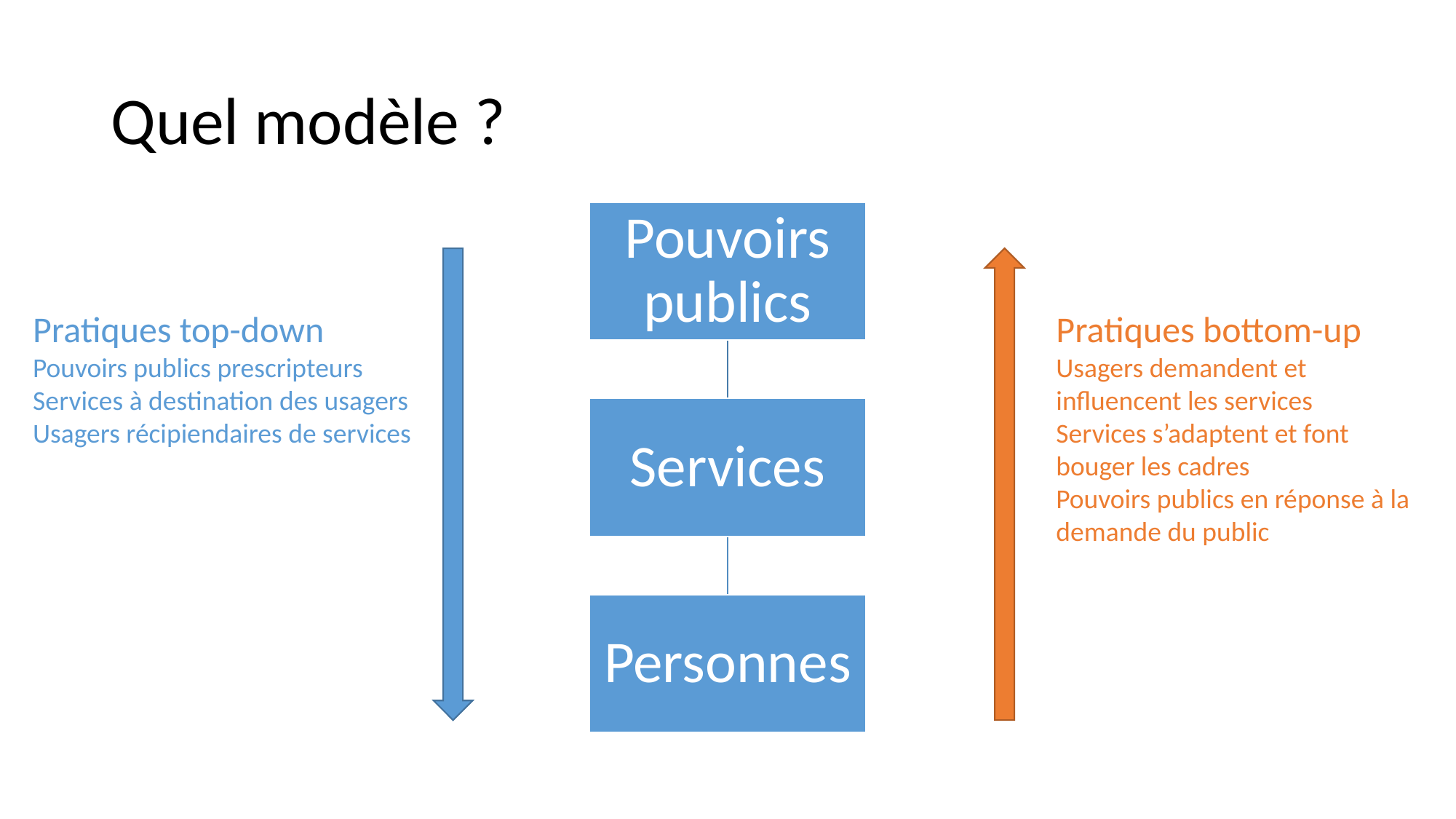

# Quel modèle ?
Pouvoirs publics
Services
Personnes

Pratiques top-down
Pouvoirs publics prescripteurs
Services à destination des usagers
Usagers récipiendaires de services
Pratiques bottom-up
Usagers demandent et influencent les services
Services s’adaptent et font bouger les cadres
Pouvoirs publics en réponse à la demande du public